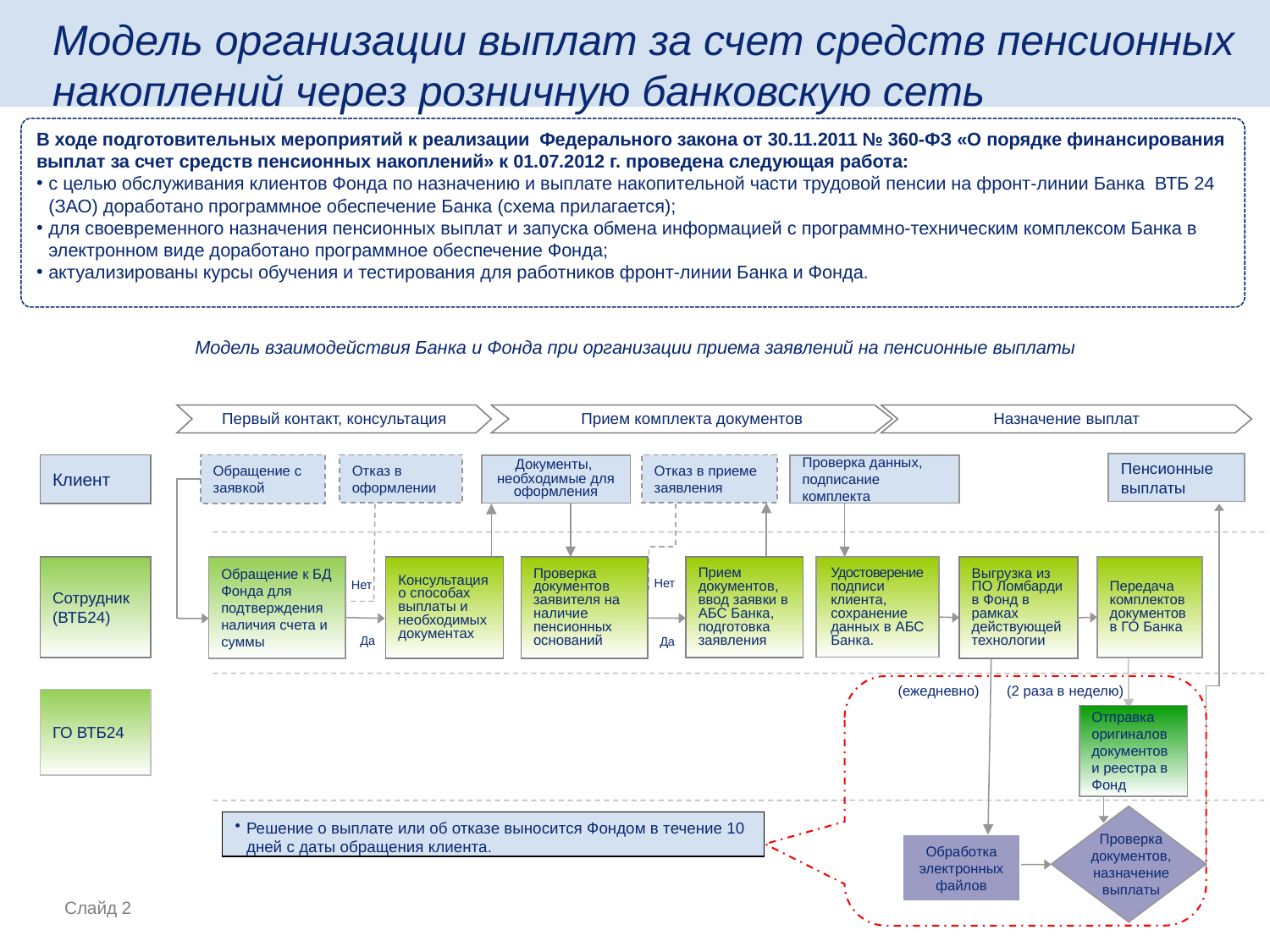

Модель организации выплат за счет средств пенсионных накоплений через розничную банковскую сеть
В ходе подготовительных мероприятий к реализации  Федерального закона от 30.11.2011 № 360-ФЗ «О порядке финансирования выплат за счет средств пенсионных накоплений» к 01.07.2012 г. проведена следующая работа:
с целью обслуживания клиентов Фонда по назначению и выплате накопительной части трудовой пенсии на фронт-линии Банка  ВТБ 24 (ЗАО) доработано программное обеспечение Банка (схема прилагается);
для своевременного назначения пенсионных выплат и запуска обмена информацией с программно-техническим комплексом Банка в электронном виде доработано программное обеспечение Фонда;
актуализированы курсы обучения и тестирования для работников фронт-линии Банка и Фонда.

Модель взаимодействия Банка и Фонда при организации приема заявлений на пенсионные выплаты
Первый контакт, консультация
Прием комплекта документов
Назначение выплат
Пенсионные выплаты
Клиент
Обращение с заявкой
Отказ в оформлении
Отказ в приеме заявления
Документы,
необходимые для оформления
Проверка данных, подписание комплекта

Сотрудник (ВТБ24)
Обращение к БД Фонда для подтверждения  наличия счета и суммы
Консультация о способах выплаты и необходимых документах
Проверка документов заявителя на наличие пенсионных оснований
Прием документов, ввод заявки в АБС Банка,
подготовка заявления
Удостоверение подписи клиента,
сохранение данных в АБС Банка.
Выгрузка из ПО Ломбарди в Фонд в рамках действующей технологии
Передача комплектов документов в ГО Банка
Нет
Нет

Да
Да

(ежедневно)
(2 раза в неделю)
ГО ВТБ24
Отправка оригиналов документов и реестра в Фонд

Решение о выплате или об отказе выносится Фондом в течение 10 дней с даты обращения клиента.
Проверка документов, назначение выплаты
Обработка электронных файлов